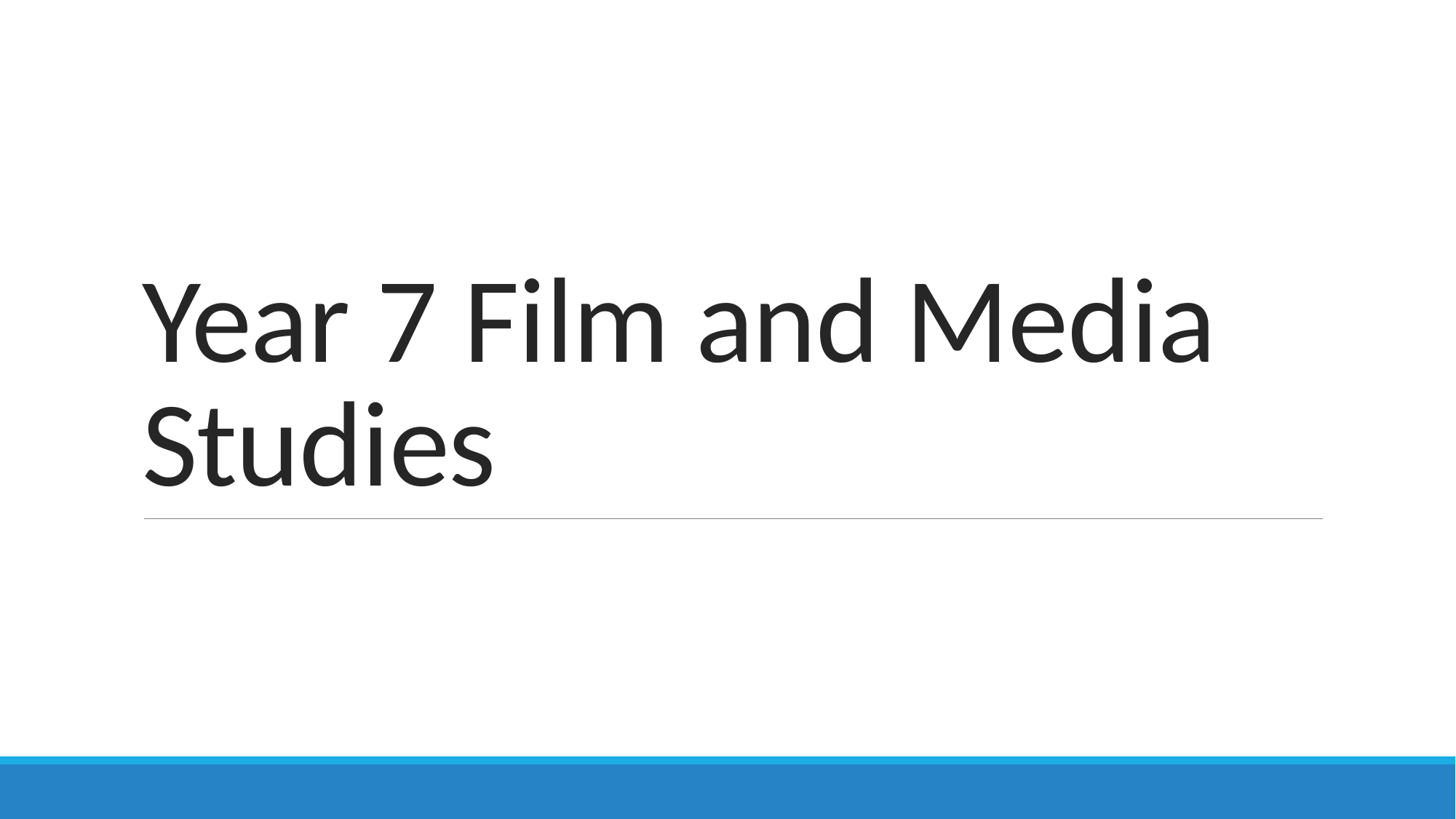

# Year 7 Film and Media Studies